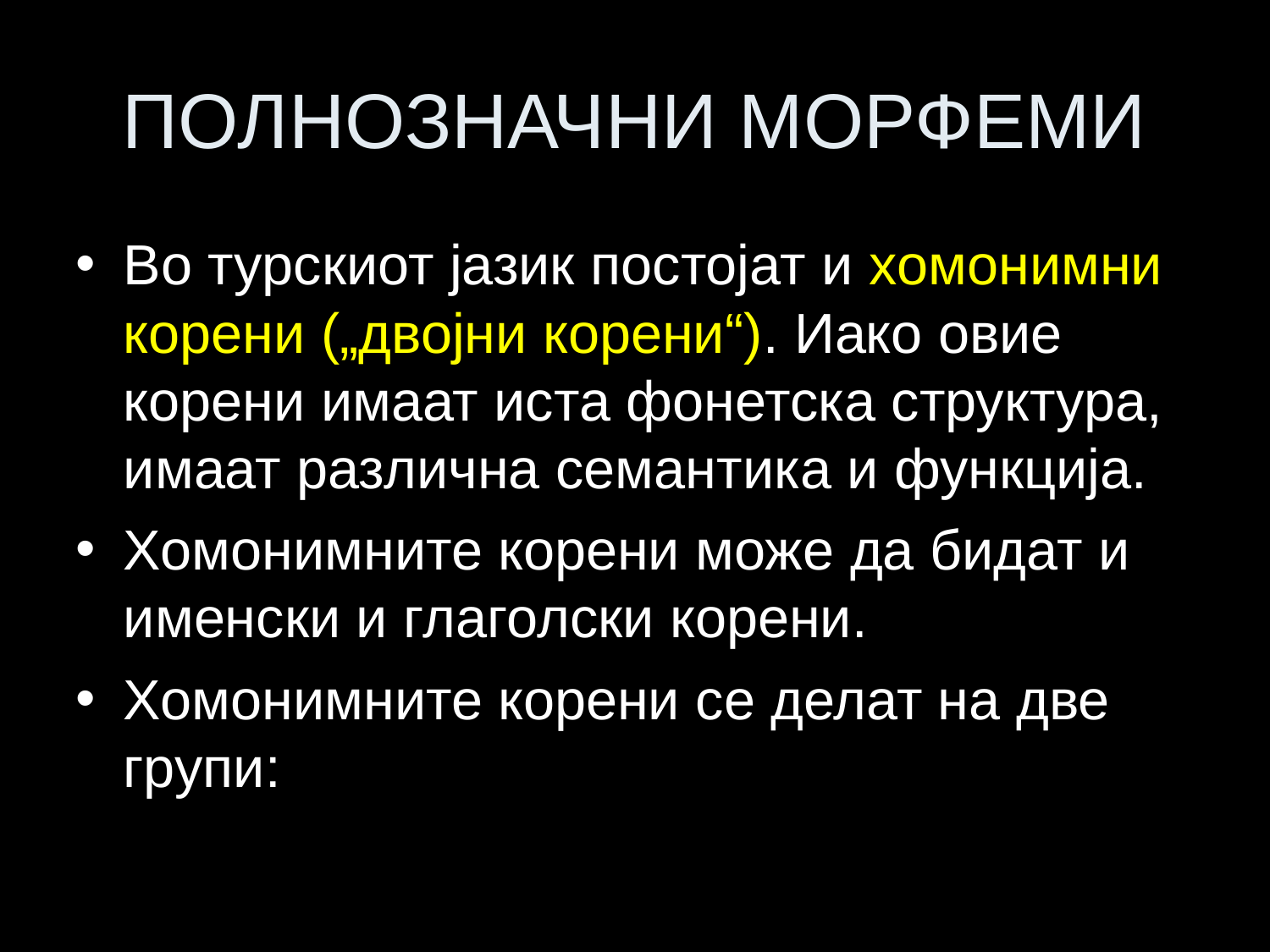

# ПОЛНОЗНАЧНИ МОРФЕМИ
Во турскиот јазик постојат и хомонимни корени („двојни корени“). Иако овие корени имаат иста фонетска структура, имаат различна семантика и функција.
Хомонимните корени може да бидат и именски и глаголски корени.
Хомонимните корени се делат на две групи: